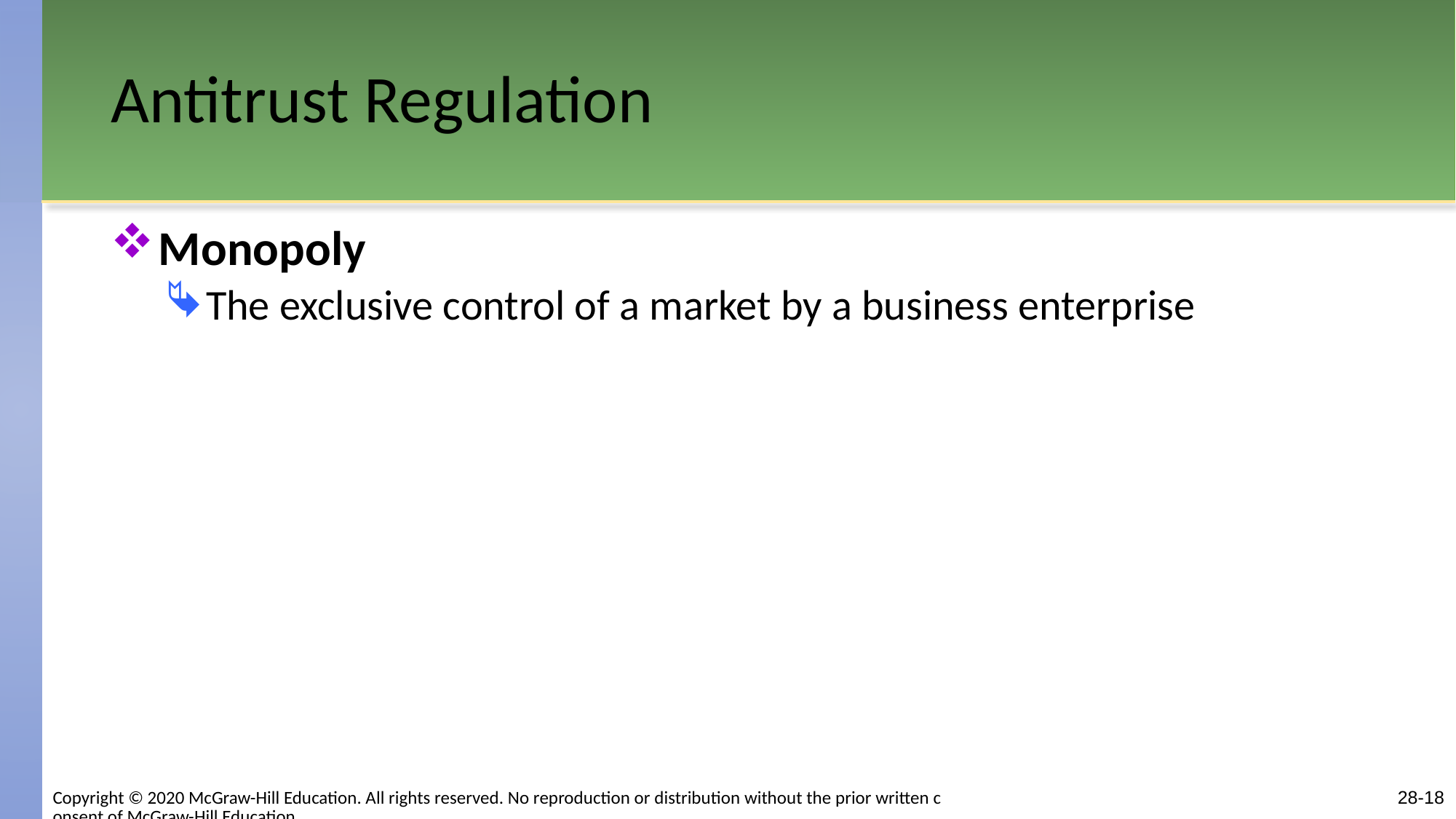

# Antitrust Regulation
Monopoly
The exclusive control of a market by a business enterprise

Copyright © 2020 McGraw-Hill Education. All rights reserved. No reproduction or distribution without the prior written consent of McGraw-Hill Education.
28-18